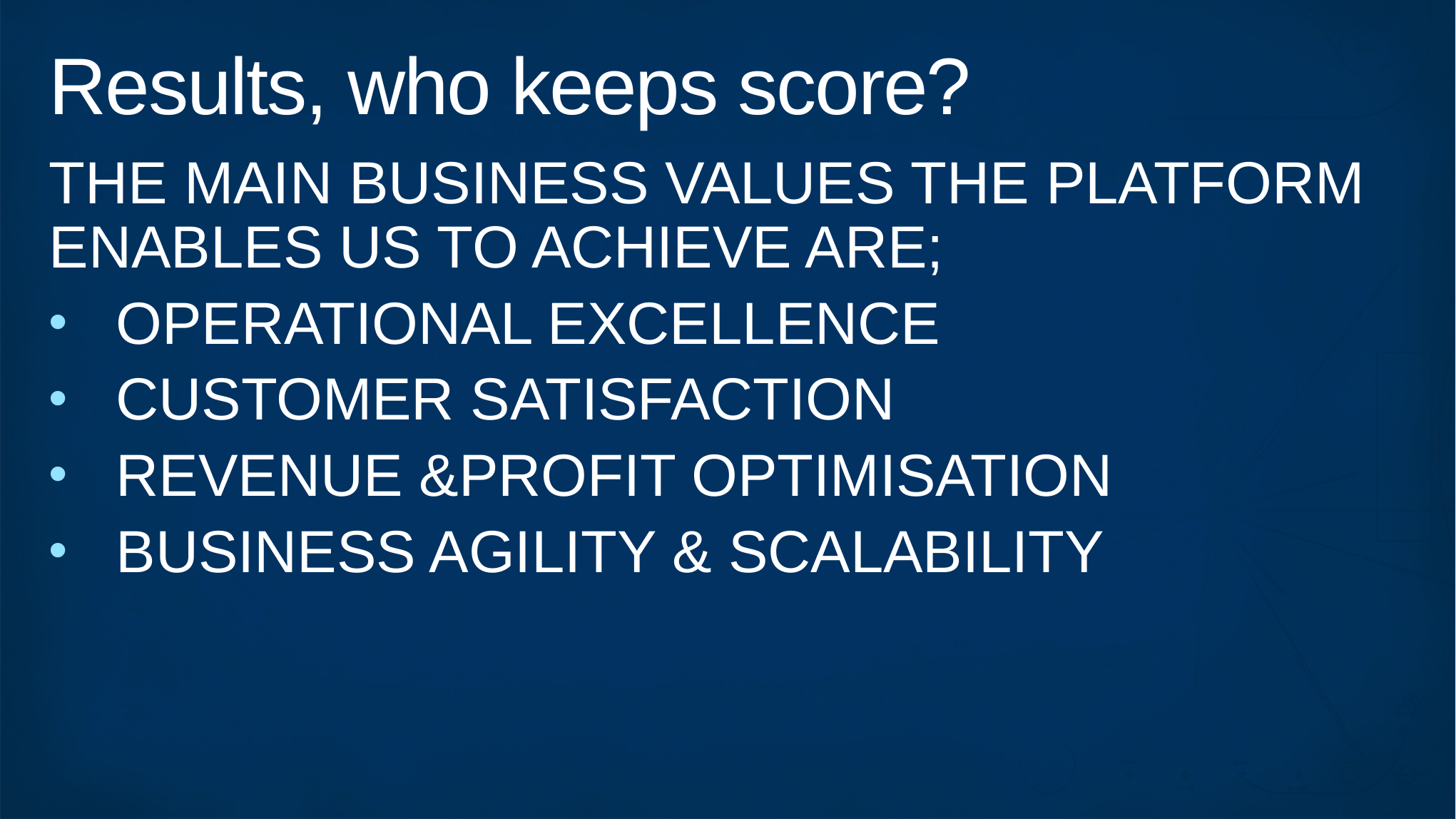

# Results, who keeps score?
The main business values the platform enables us to achieve are;
Operational excellence
Customer satisfaction
Revenue &Profit optimisation
Business agility & scalability